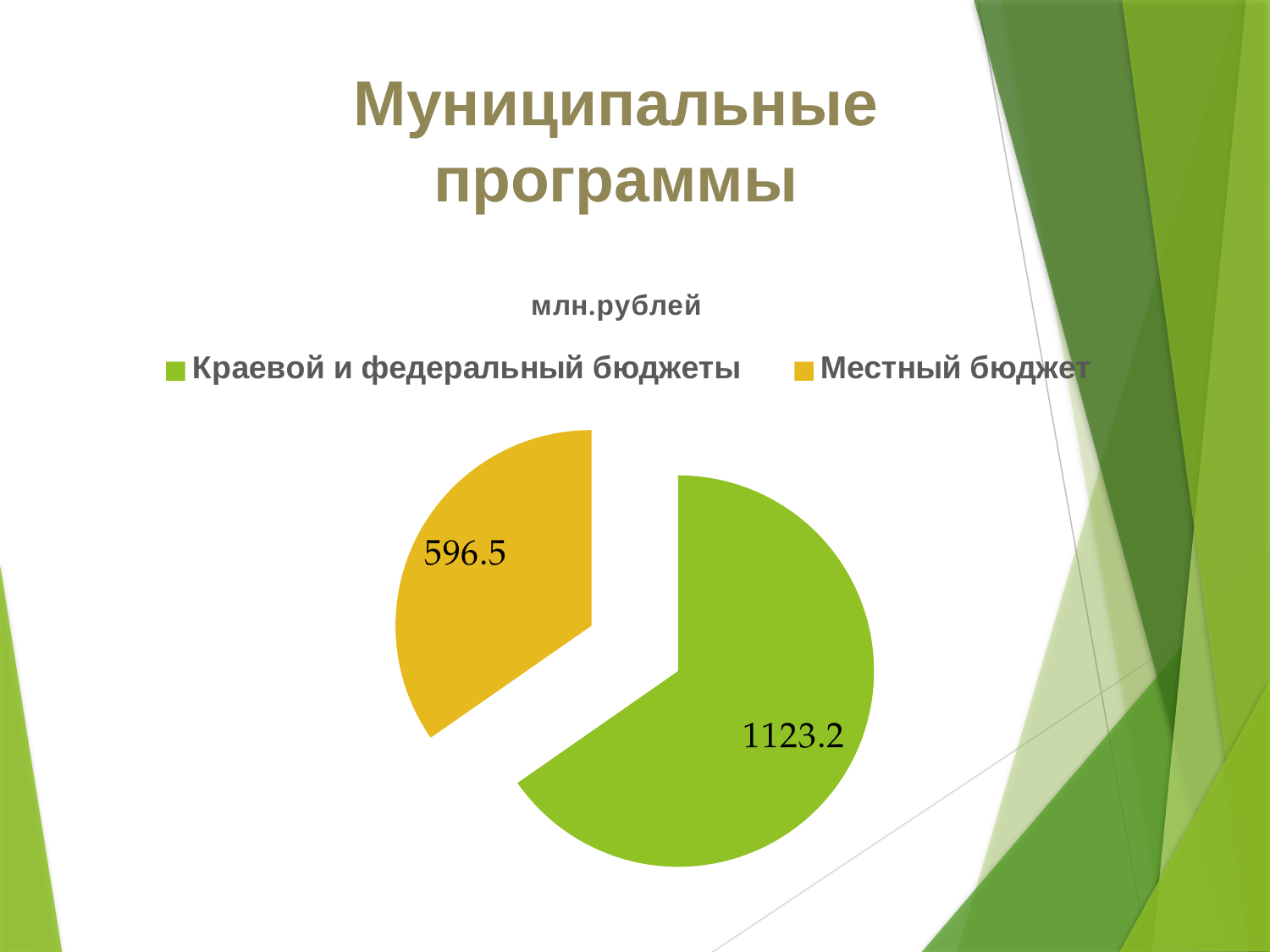

# Муниципальные программы

### Chart: млн.рублей

| Category | тыс.рублей |
|---|---|
| Краевой и федеральный бюджеты | 1123.2 |
| Местный бюджет | 596.5 |